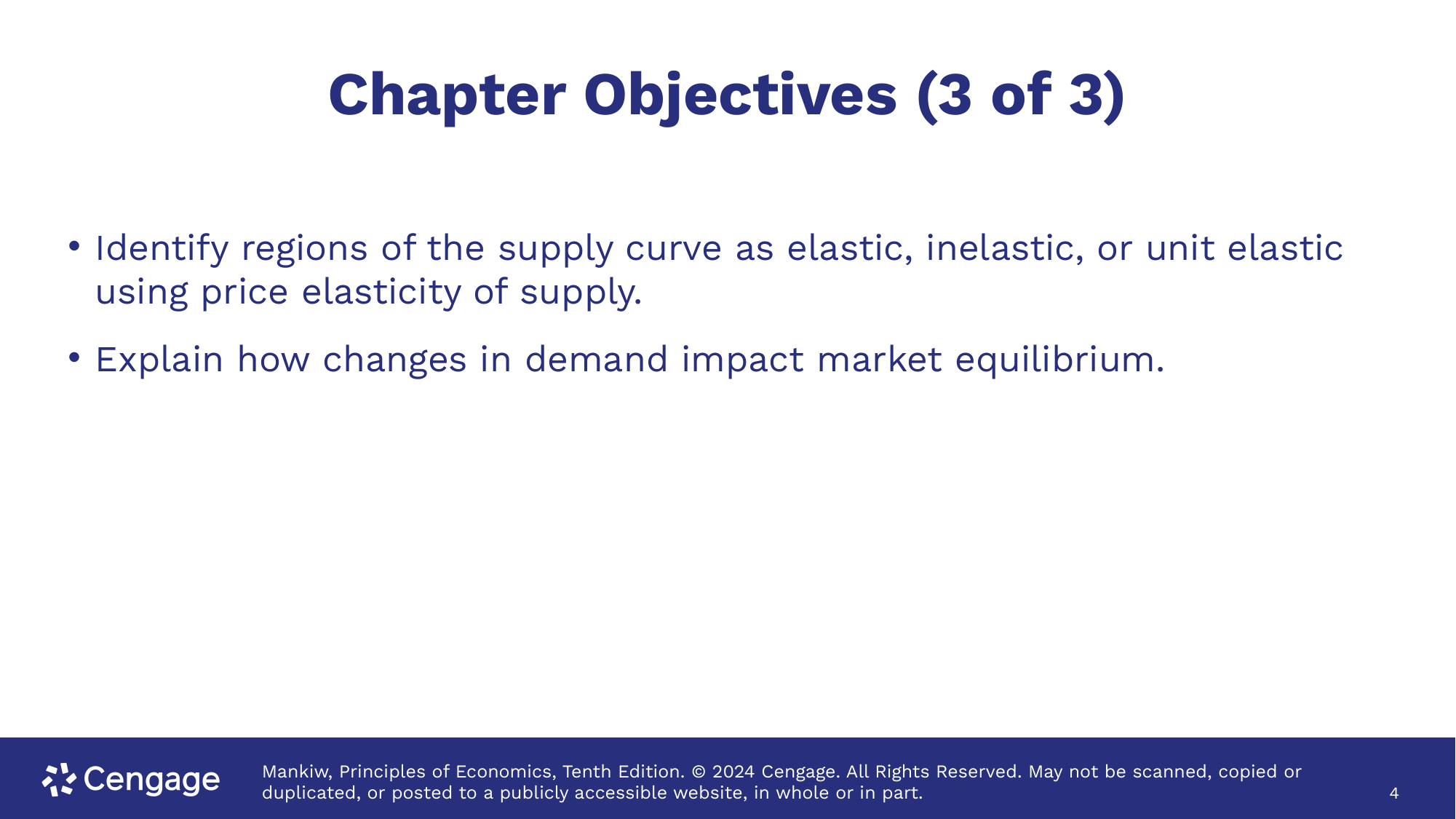

# Chapter Objectives (3 of 3)
Identify regions of the supply curve as elastic, inelastic, or unit elastic using price elasticity of supply.
Explain how changes in demand impact market equilibrium.